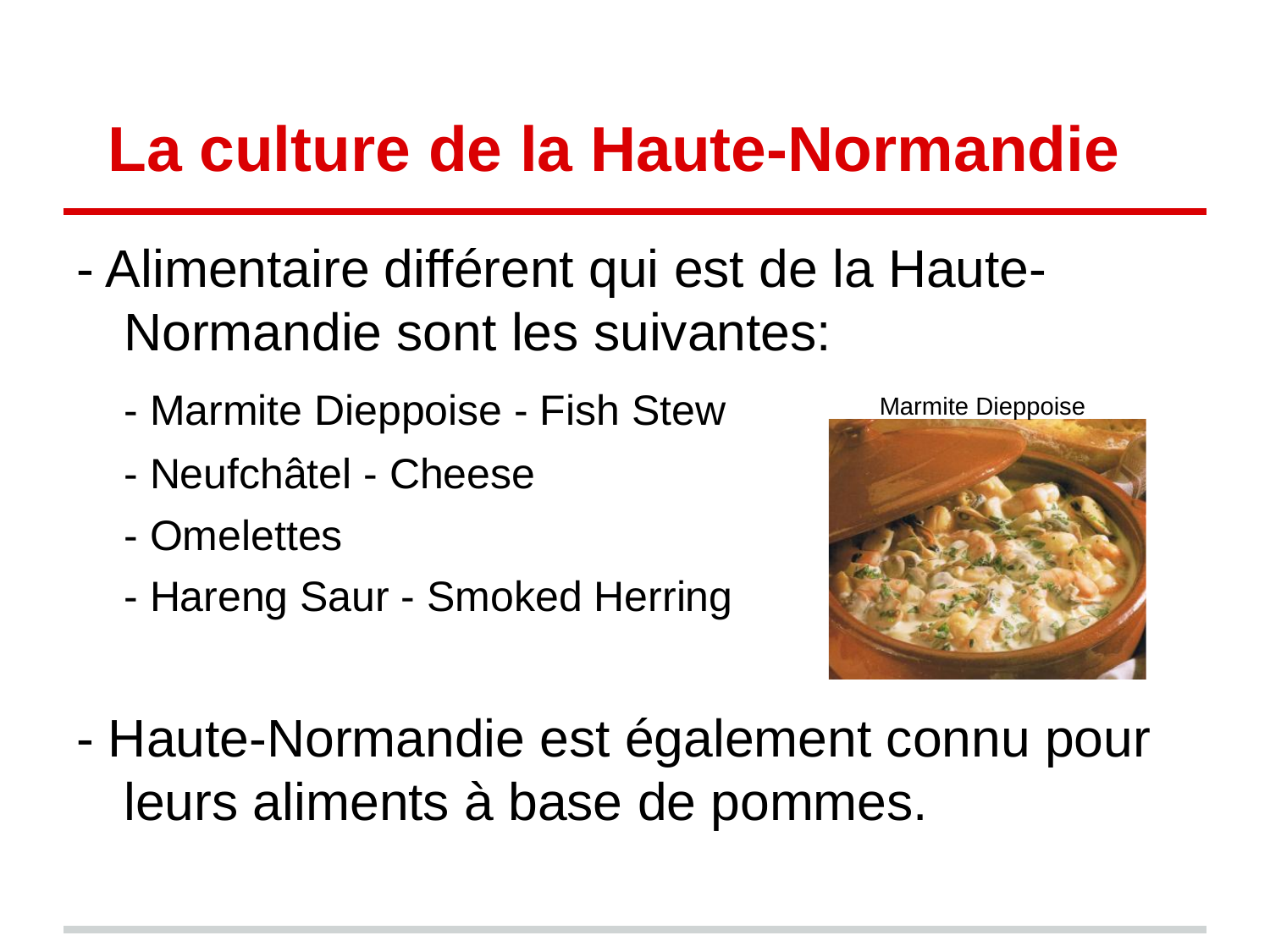

# La culture de la Haute-Normandie
- Alimentaire différent qui est de la Haute-Normandie sont les suivantes:
	- Marmite Dieppoise - Fish Stew
	- Neufchâtel - Cheese
	- Omelettes
	- Hareng Saur - Smoked Herring

- Haute-Normandie est également connu pour leurs aliments à base de pommes.
Marmite Dieppoise